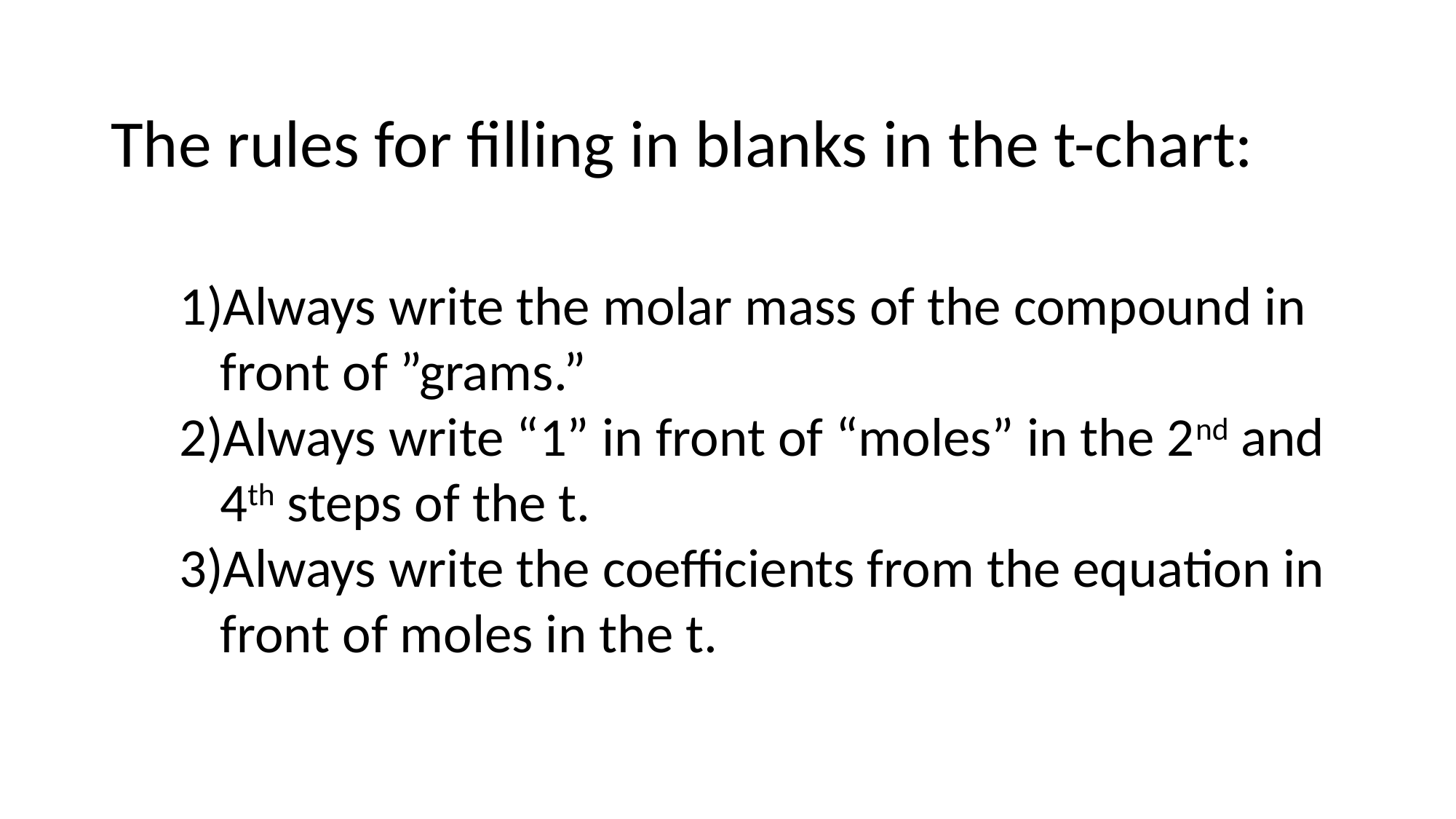

# The rules for filling in blanks in the t-chart:
Always write the molar mass of the compound in front of ”grams.”
Always write “1” in front of “moles” in the 2nd and 4th steps of the t.
Always write the coefficients from the equation in front of moles in the t.